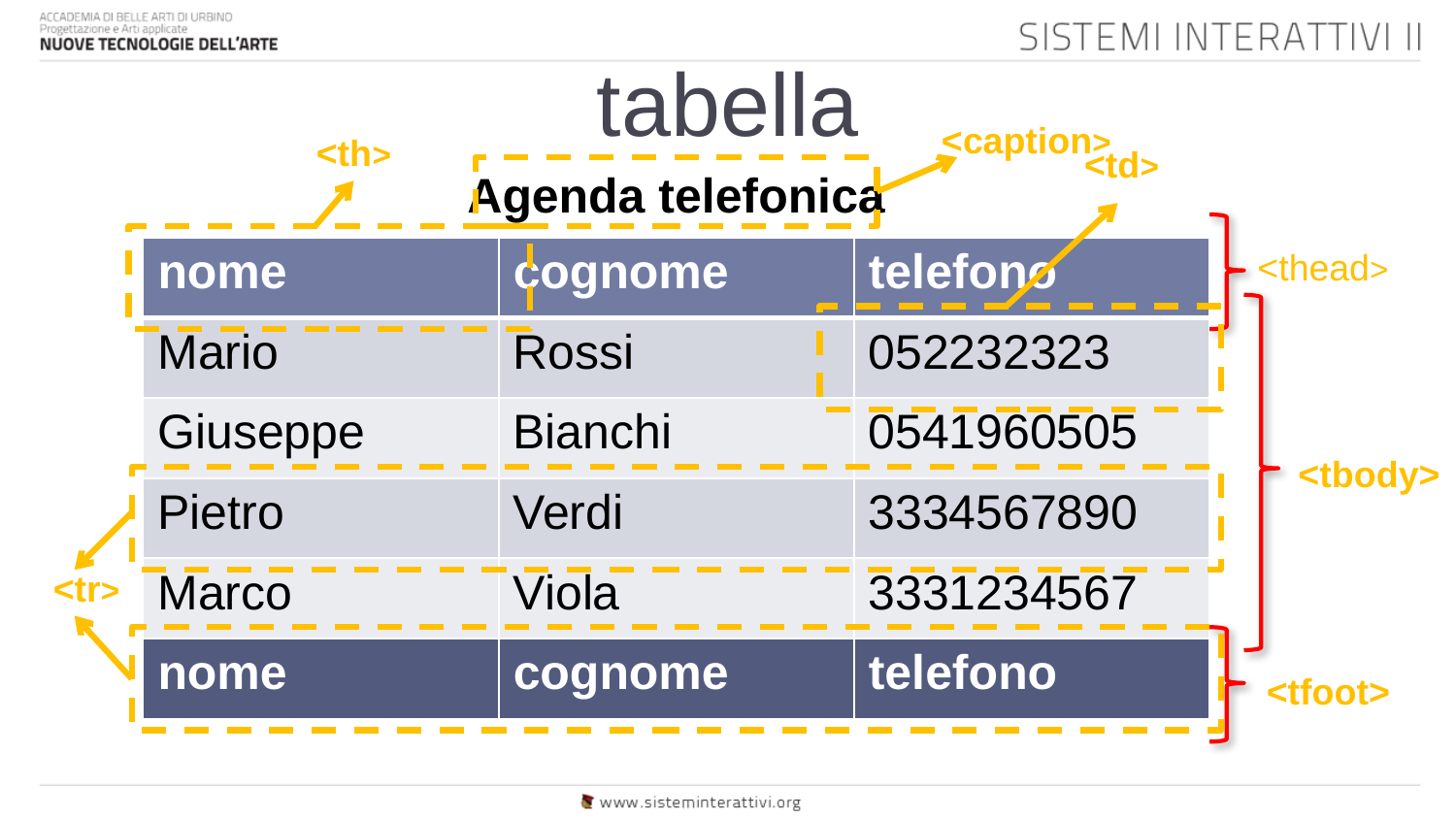

# tabella
<caption>

<th>

<td>

Agenda telefonica

<thead>
| nome | cognome | telefono |
| --- | --- | --- |
| Mario | Rossi | 052232323 |
| Giuseppe | Bianchi | 0541960505 |
| Pietro | Verdi | 3334567890 |
| Marco | Viola | 3331234567 |
| nome | cognome | telefono |

<tbody>

<tr>

<tfoot>